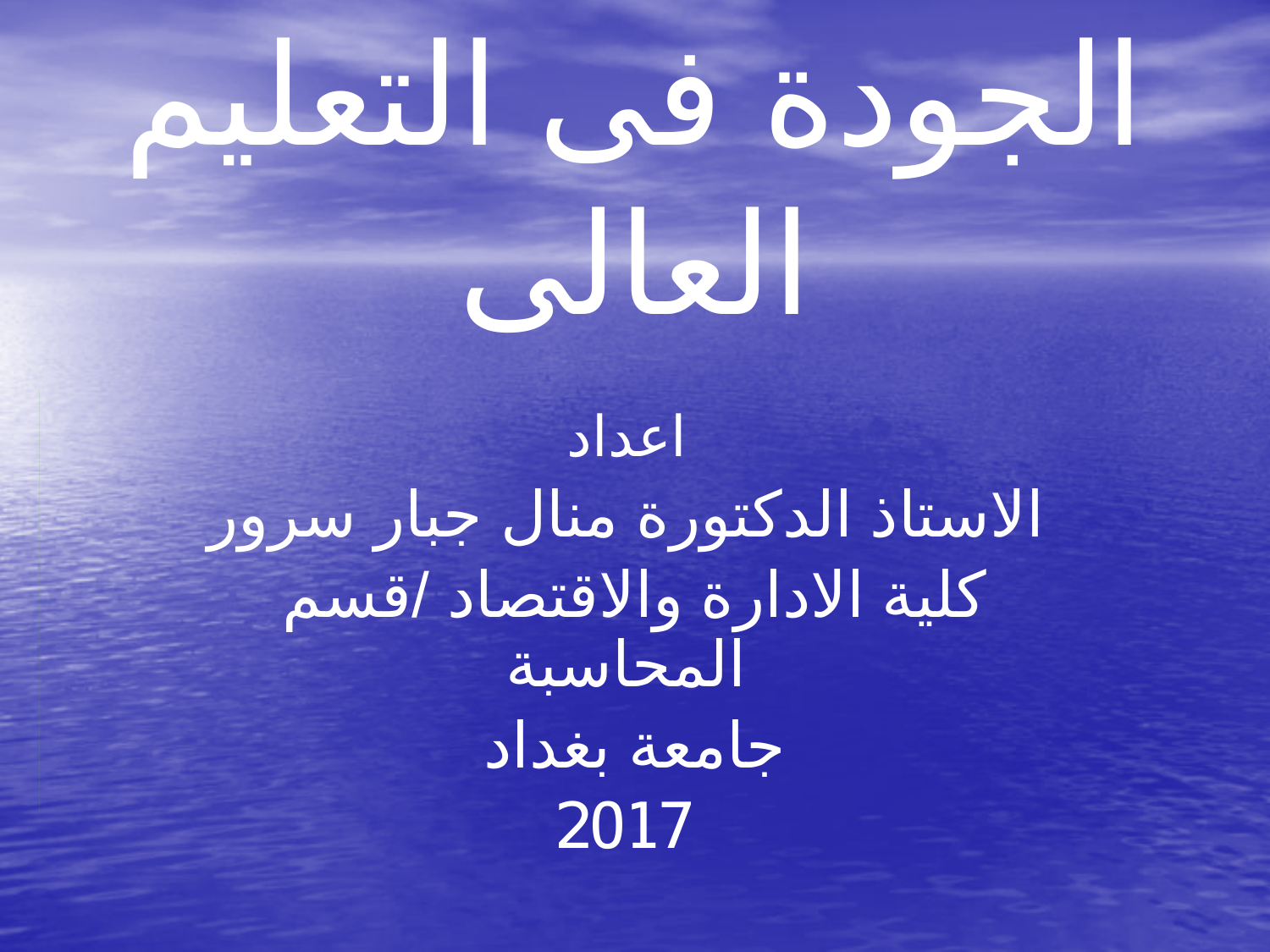

# الجودة فى التعليم العالى
اعداد
الاستاذ الدكتورة منال جبار سرور
كلية الادارة والاقتصاد /قسم المحاسبة
جامعة بغداد
2017